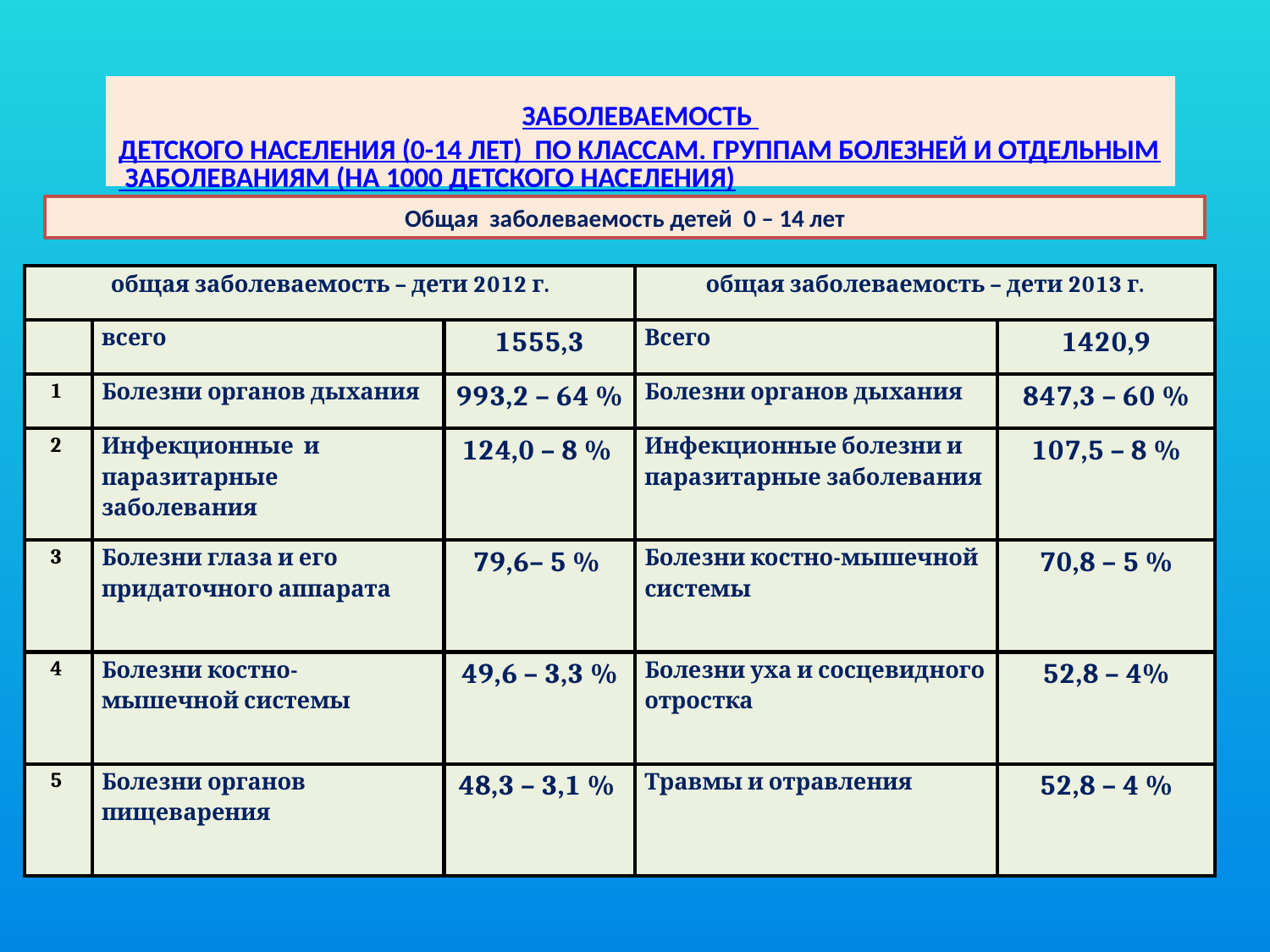

# ЗАБОЛЕВАЕМОСТЬ ДЕТСКОГО НАСЕЛЕНИЯ (0-14 ЛЕТ)  ПО КЛАССАМ. ГРУППАМ БОЛЕЗНЕЙ И ОТДЕЛЬНЫМ ЗАБОЛЕВАНИЯМ (НА 1000 ДЕТСКОГО НАСЕЛЕНИЯ)
Общая  заболеваемость детей  0 – 14 лет
| общая заболеваемость – дети 2012 г. |  |  | общая заболеваемость – дети 2013 г. |  |
| --- | --- | --- | --- | --- |
|  | всего | 1555,3 | Всего | 1420,9 |
| 1 | Болезни органов дыхания | 993,2 – 64 % | Болезни органов дыхания | 847,3 – 60 % |
| 2 | Инфекционные и паразитарные заболевания | 124,0 – 8 % | Инфекционные болезни и паразитарные заболевания | 107,5 – 8 % |
| 3 | Болезни глаза и его придаточного аппарата | 79,6– 5 % | Болезни костно-мышечной системы | 70,8 – 5 % |
| 4 | Болезни костно-мышечной системы | 49,6 – 3,3 % | Болезни уха и сосцевидного отростка | 52,8 – 4% |
| 5 | Болезни органов пищеварения | 48,3 – 3,1 % | Травмы и отравления | 52,8 – 4 % |